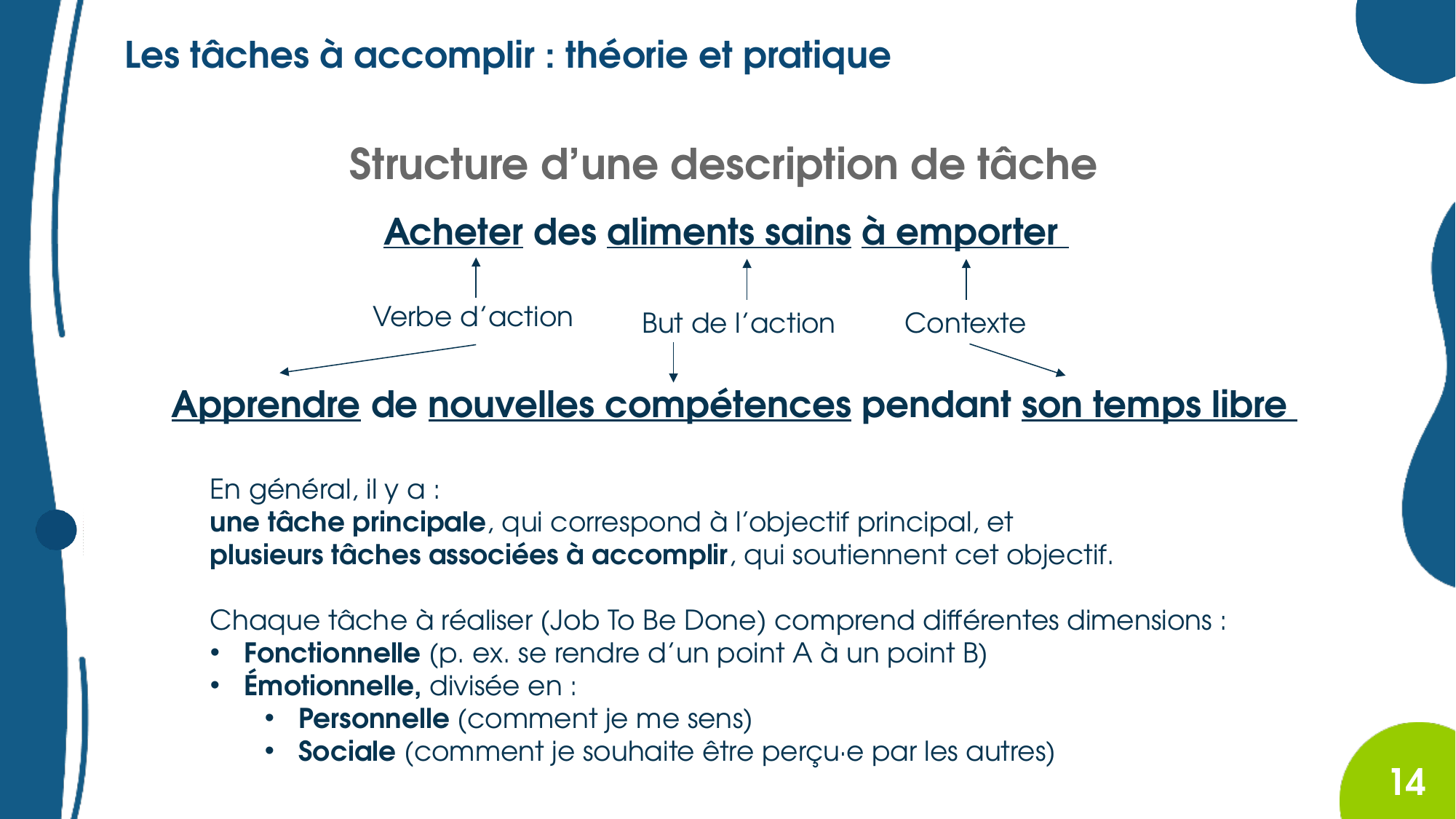

Les tâches à accomplir : théorie et pratique
Structure d’une description de tâche
Acheter des aliments sains à emporter
Verbe d’action
But de l’action
Contexte
Apprendre de nouvelles compétences pendant son temps libre
En général, il y a :
une tâche principale, qui correspond à l’objectif principal, et
plusieurs tâches associées à accomplir, qui soutiennent cet objectif.

Chaque tâche à réaliser (Job To Be Done) comprend différentes dimensions :
Fonctionnelle (p. ex. se rendre d’un point A à un point B)
Émotionnelle, divisée en :
Personnelle (comment je me sens)
Sociale (comment je souhaite être perçu·e par les autres)
14